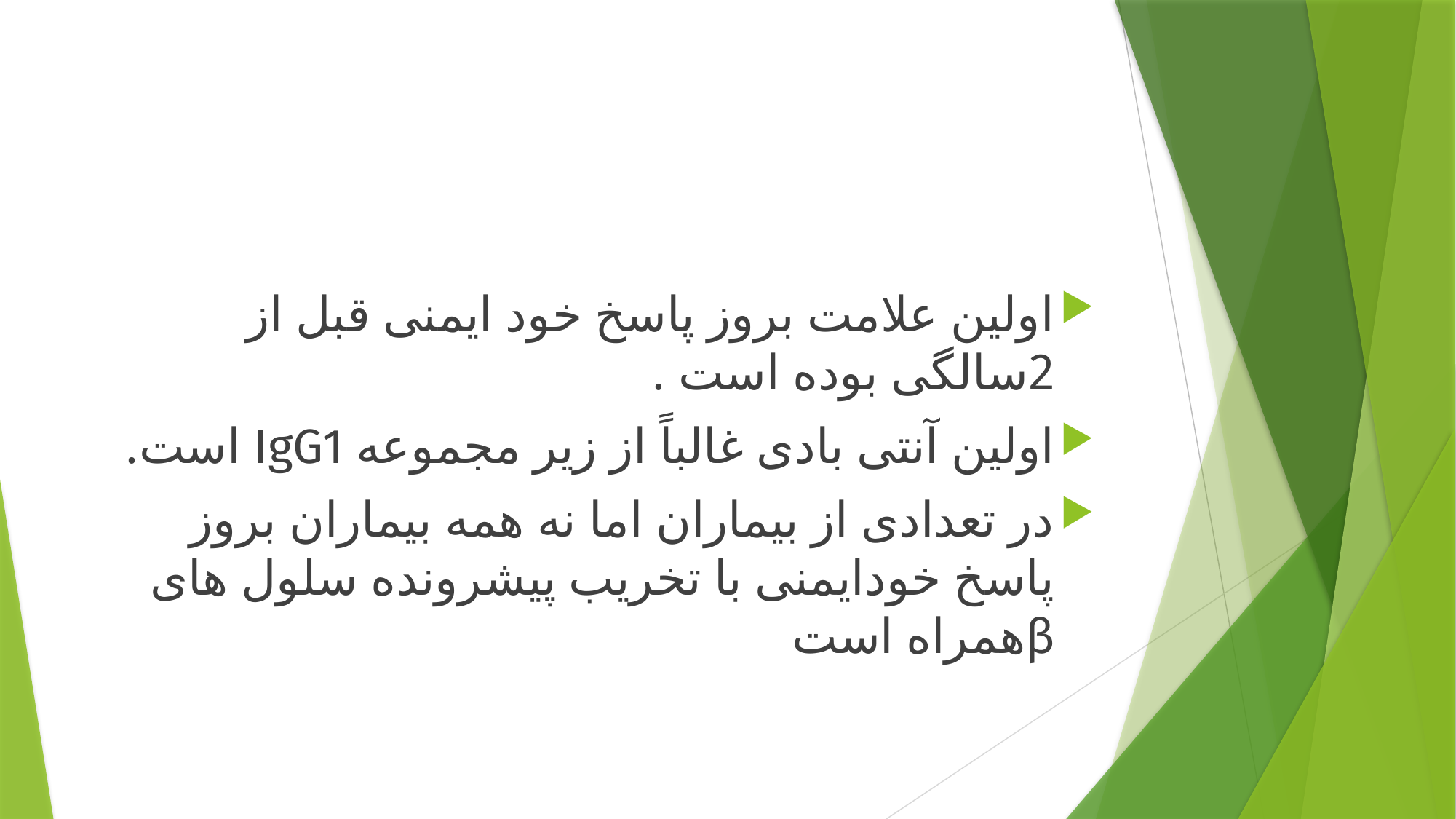

#
اولین علامت بروز پاسخ خود ایمنی قبل از 2سالگی بوده است .
اولین آنتی بادی غالباً از زیر مجموعه IgG1 است.
در تعدادی از بیماران اما نه همه بیماران بروز پاسخ خودایمنی با تخریب پیشرونده سلول های βهمراه است